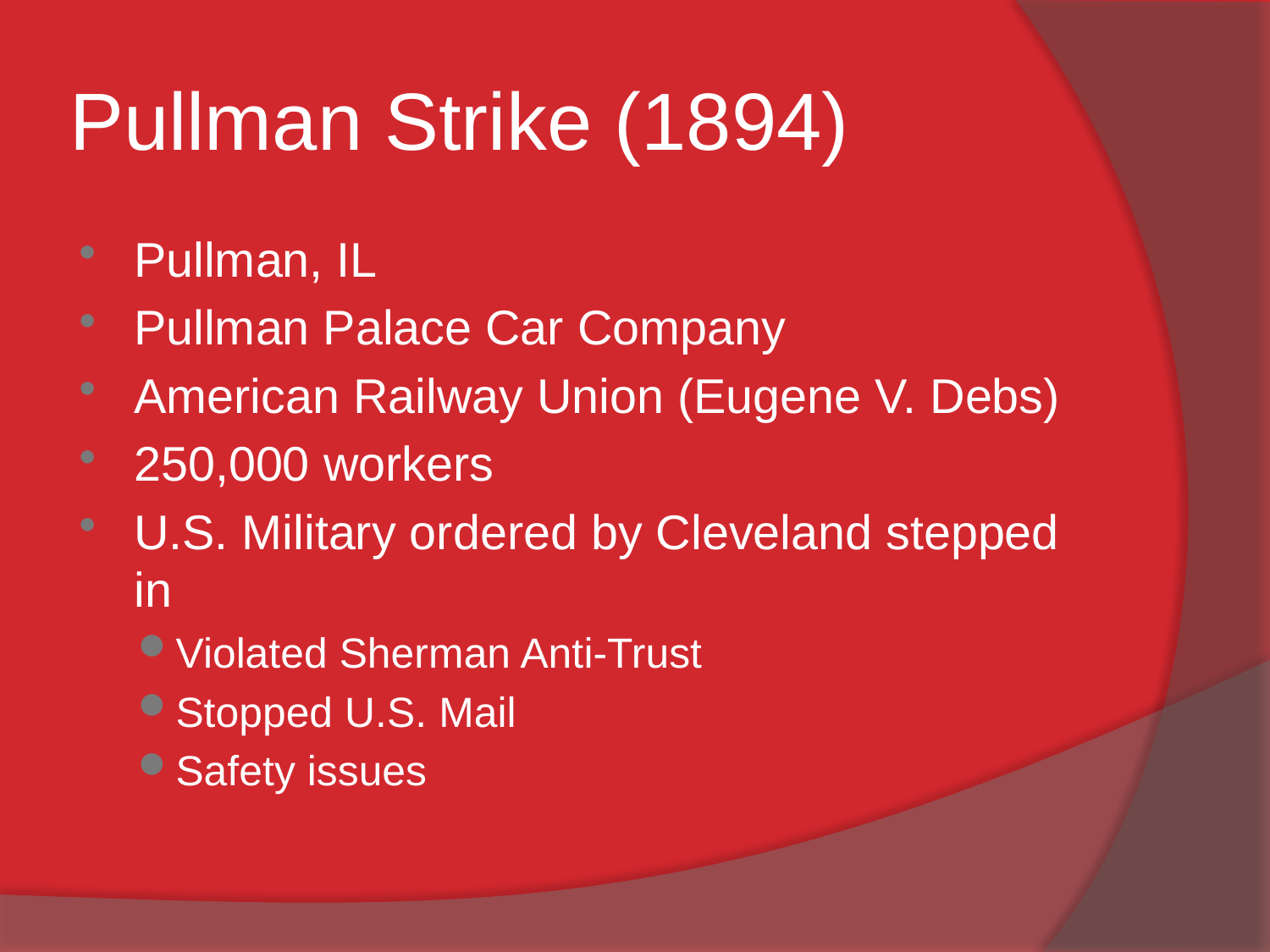

# Pullman Strike (1894)
Pullman, IL
Pullman Palace Car Company
American Railway Union (Eugene V. Debs)
250,000 workers
U.S. Military ordered by Cleveland stepped in
Violated Sherman Anti-Trust
Stopped U.S. Mail
Safety issues